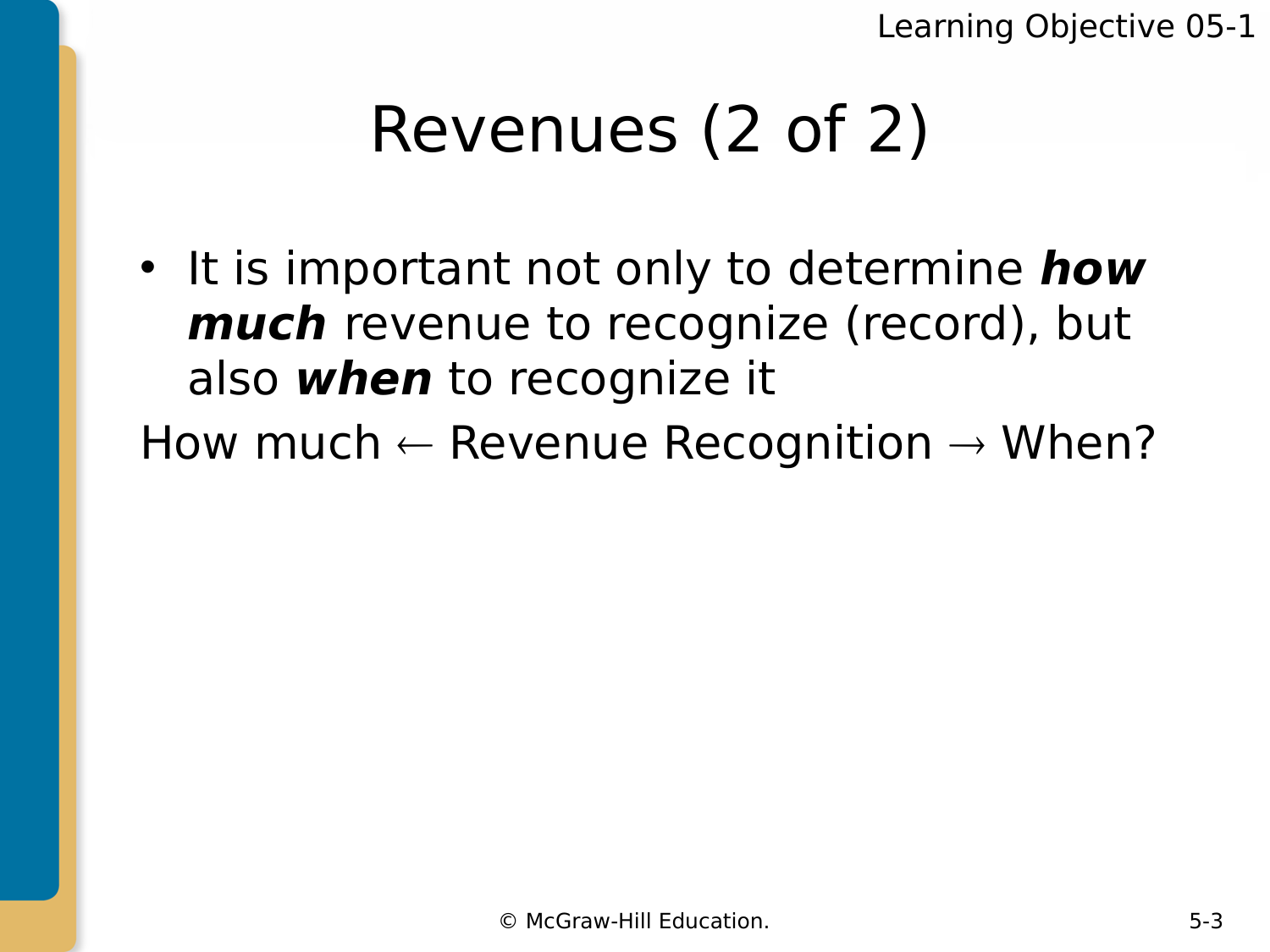

Learning Objective 05-1
# Revenues (2 of 2)
It is important not only to determine how much revenue to recognize (record), but also when to recognize it
How much ← Revenue Recognition → When?